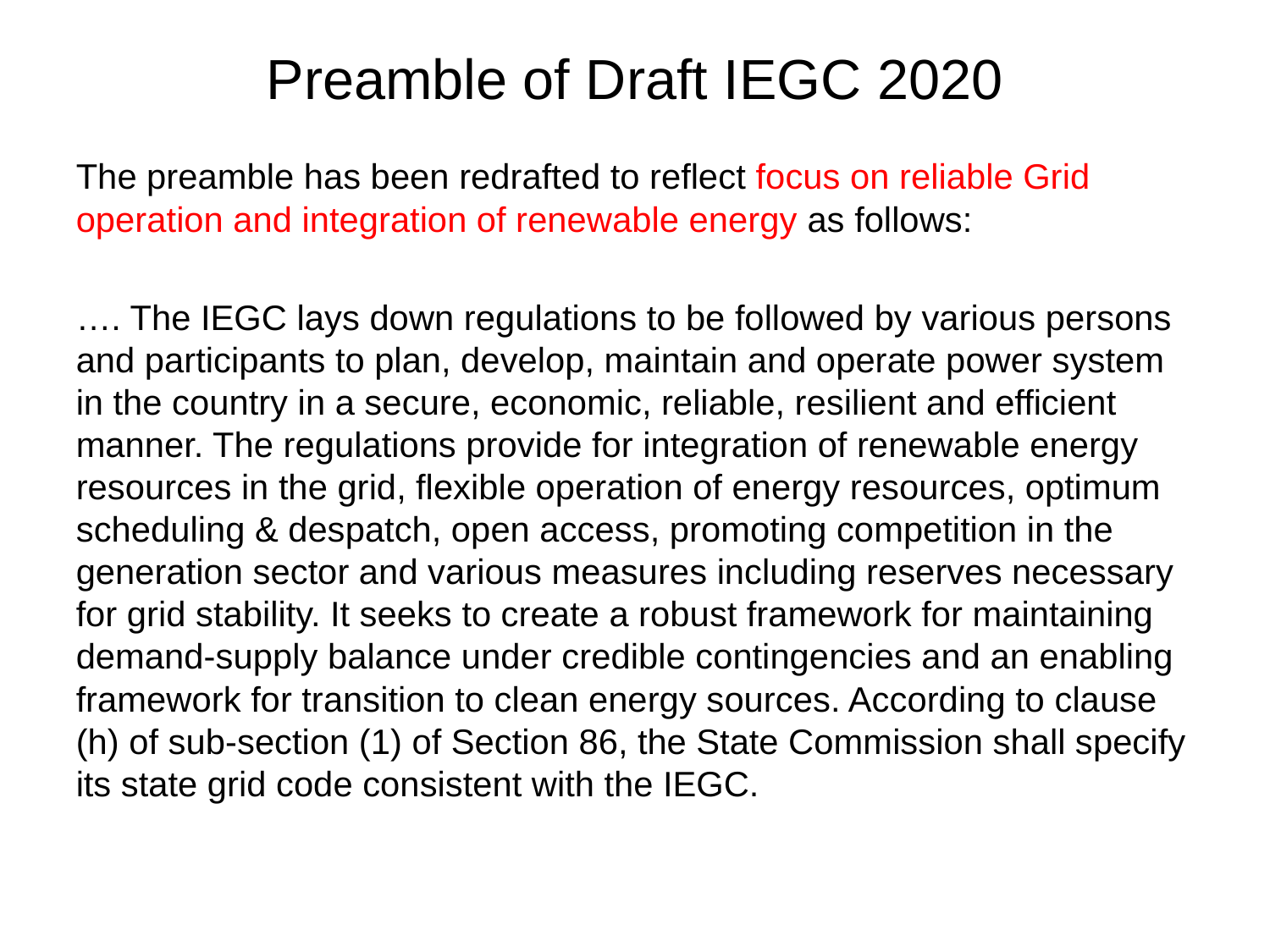

# Preamble of Draft IEGC 2020
The preamble has been redrafted to reflect focus on reliable Grid operation and integration of renewable energy as follows:

…. The IEGC lays down regulations to be followed by various persons and participants to plan, develop, maintain and operate power system in the country in a secure, economic, reliable, resilient and efficient manner. The regulations provide for integration of renewable energy resources in the grid, flexible operation of energy resources, optimum scheduling & despatch, open access, promoting competition in the generation sector and various measures including reserves necessary for grid stability. It seeks to create a robust framework for maintaining demand-supply balance under credible contingencies and an enabling framework for transition to clean energy sources. According to clause (h) of sub-section (1) of Section 86, the State Commission shall specify its state grid code consistent with the IEGC.